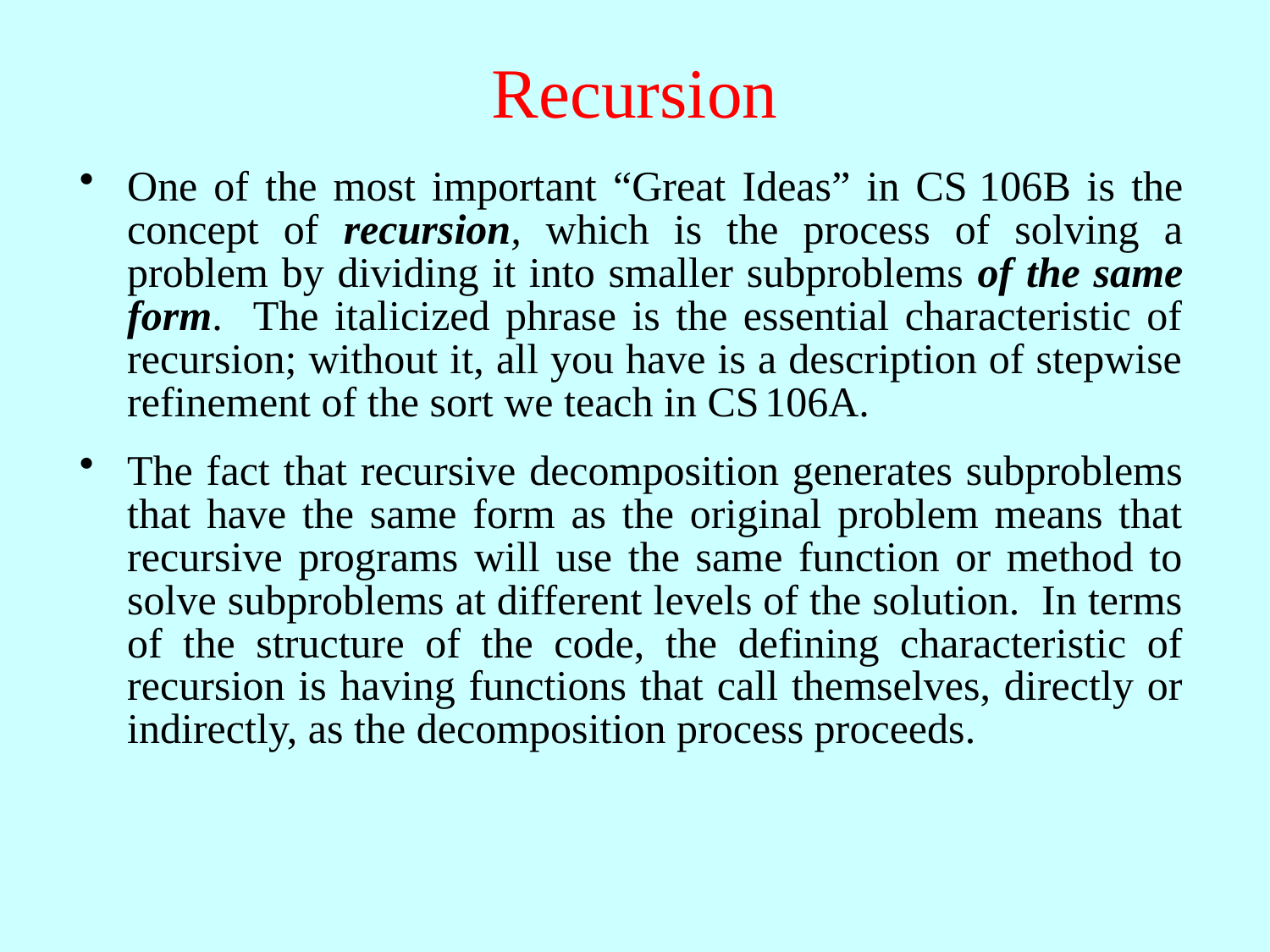

# Recursion
One of the most important “Great Ideas” in CS 106B is the concept of recursion, which is the process of solving a problem by dividing it into smaller subproblems of the same form.  The italicized phrase is the essential characteristic of recursion; without it, all you have is a description of stepwise refinement of the sort we teach in CS 106A.
The fact that recursive decomposition generates subproblems that have the same form as the original problem means that recursive programs will use the same function or method to solve subproblems at different levels of the solution.  In terms of the structure of the code, the defining characteristic of recursion is having functions that call themselves, directly or indirectly, as the decomposition process proceeds.